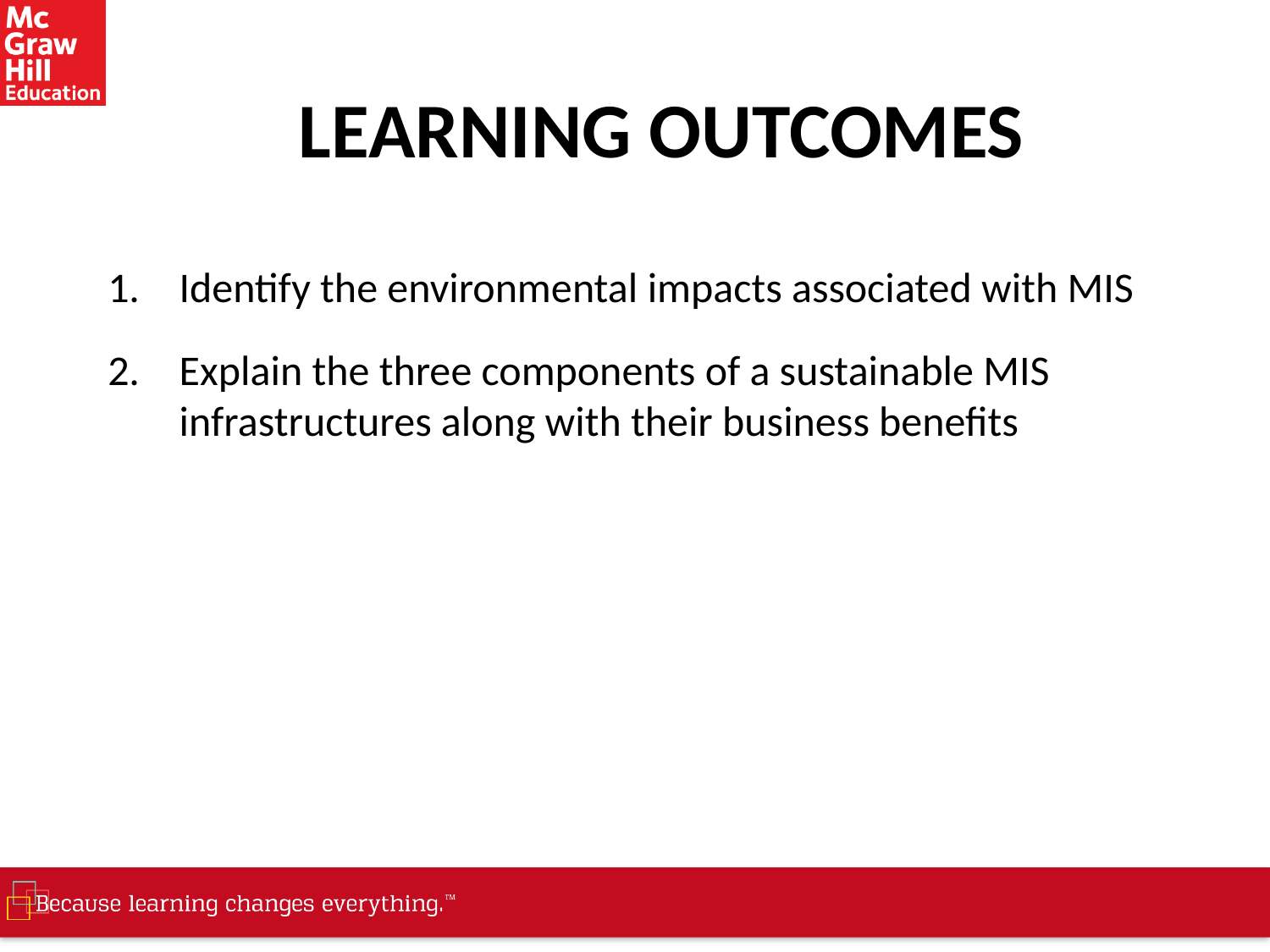

# LEARNING OUTCOMES
Identify the environmental impacts associated with MIS
Explain the three components of a sustainable MIS infrastructures along with their business benefits